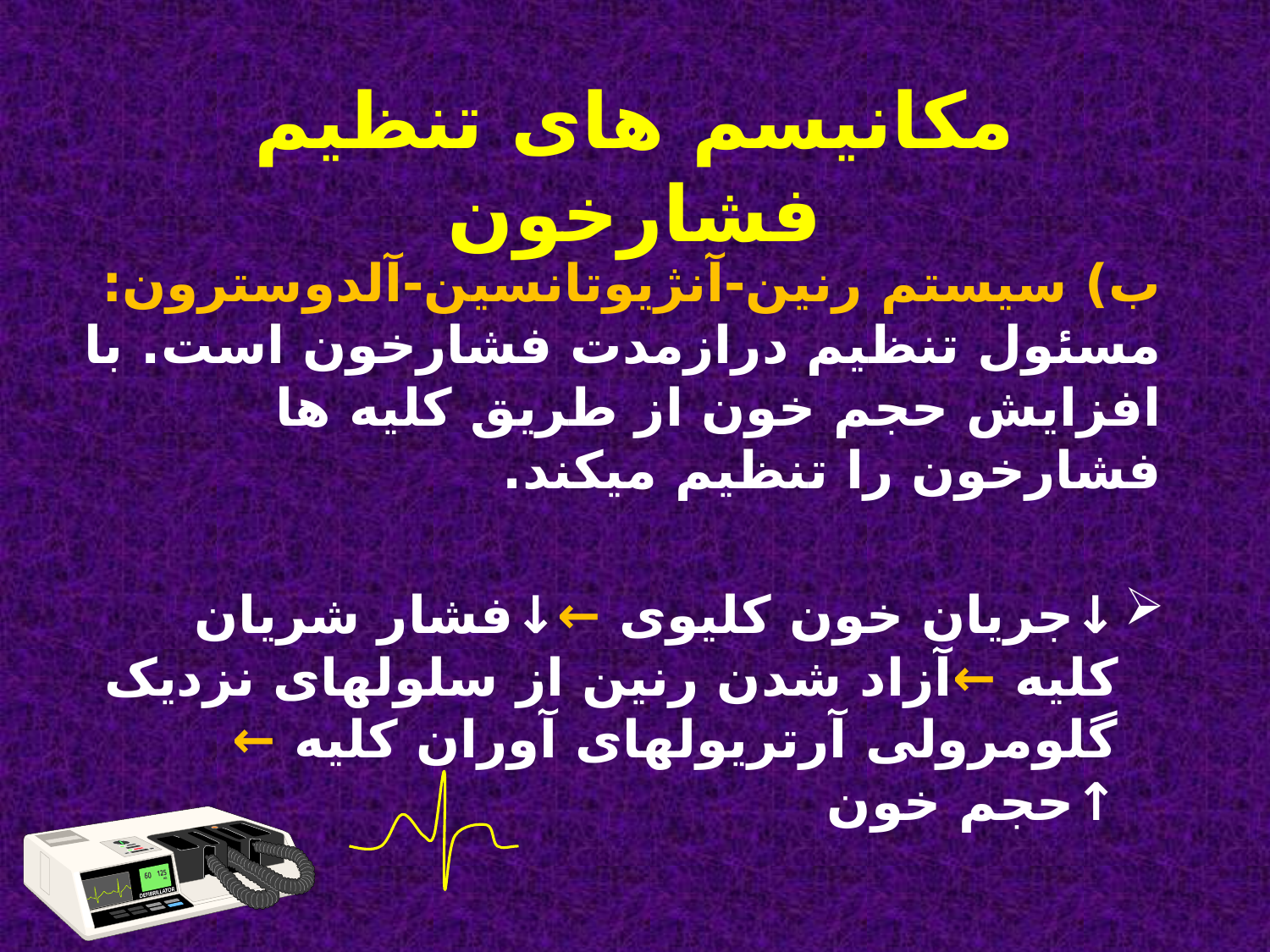

# مکانیسم های تنظیم فشارخون
ب) سیستم رنین-آنژیوتانسین-آلدوسترون: مسئول تنظیم درازمدت فشارخون است. با افزایش حجم خون از طریق کلیه ها فشارخون را تنظیم میکند.

↓جریان خون کلیوی ←↓فشار شریان کلیه ←آزاد شدن رنین از سلولهای نزدیک گلومرولی آرتریولهای آوران کلیه ← ↑حجم خون